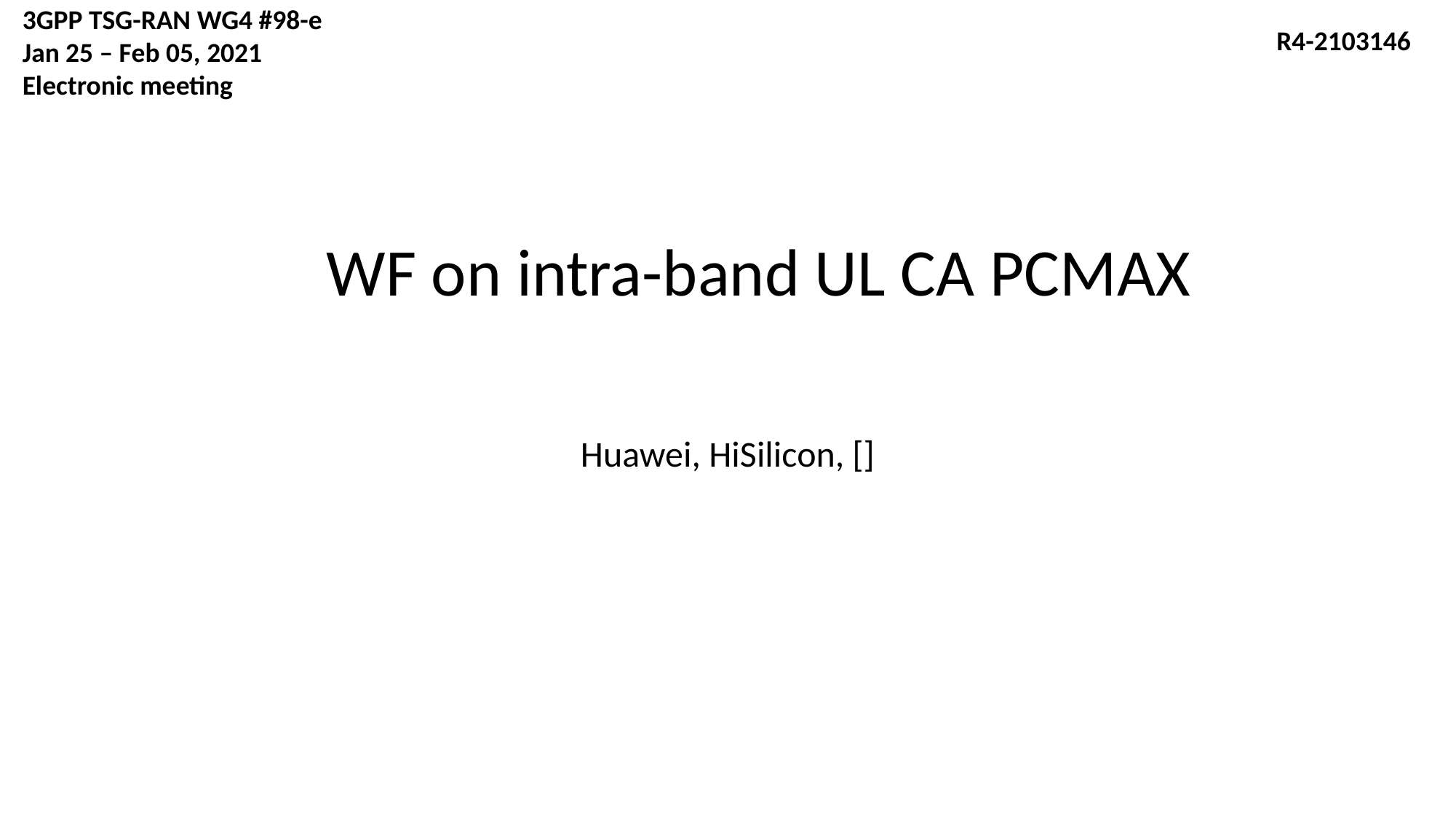

3GPP TSG-RAN WG4 #98-e
Jan 25 – Feb 05, 2021
Electronic meeting
R4-2103146
# WF on intra-band UL CA PCMAX
Huawei, HiSilicon, []